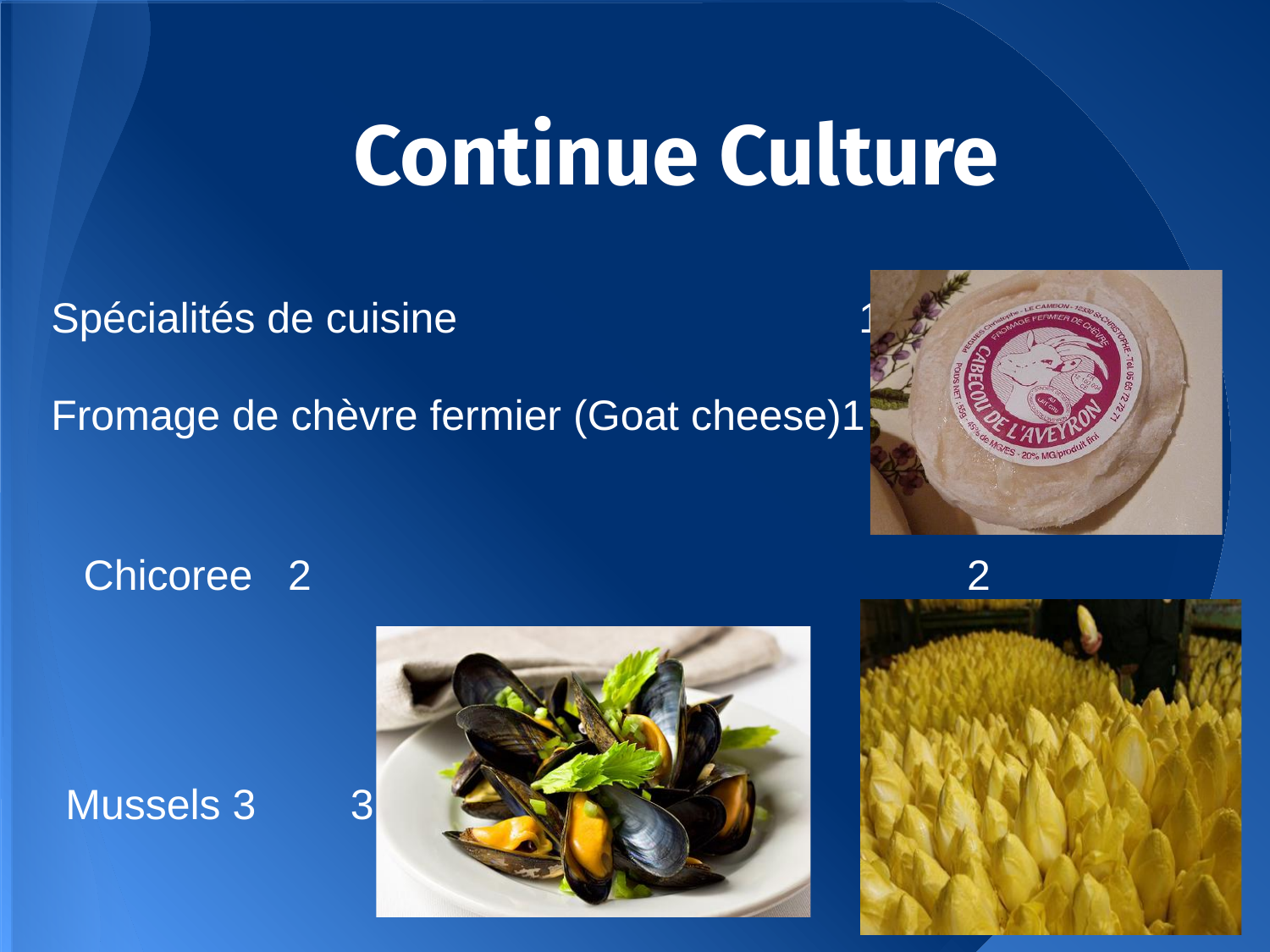

# Continue Culture
Spécialités de cuisine                                  1
Fromage de chèvre fermier (Goat cheese)1

Chicoree   2
2

Mussels 3        3